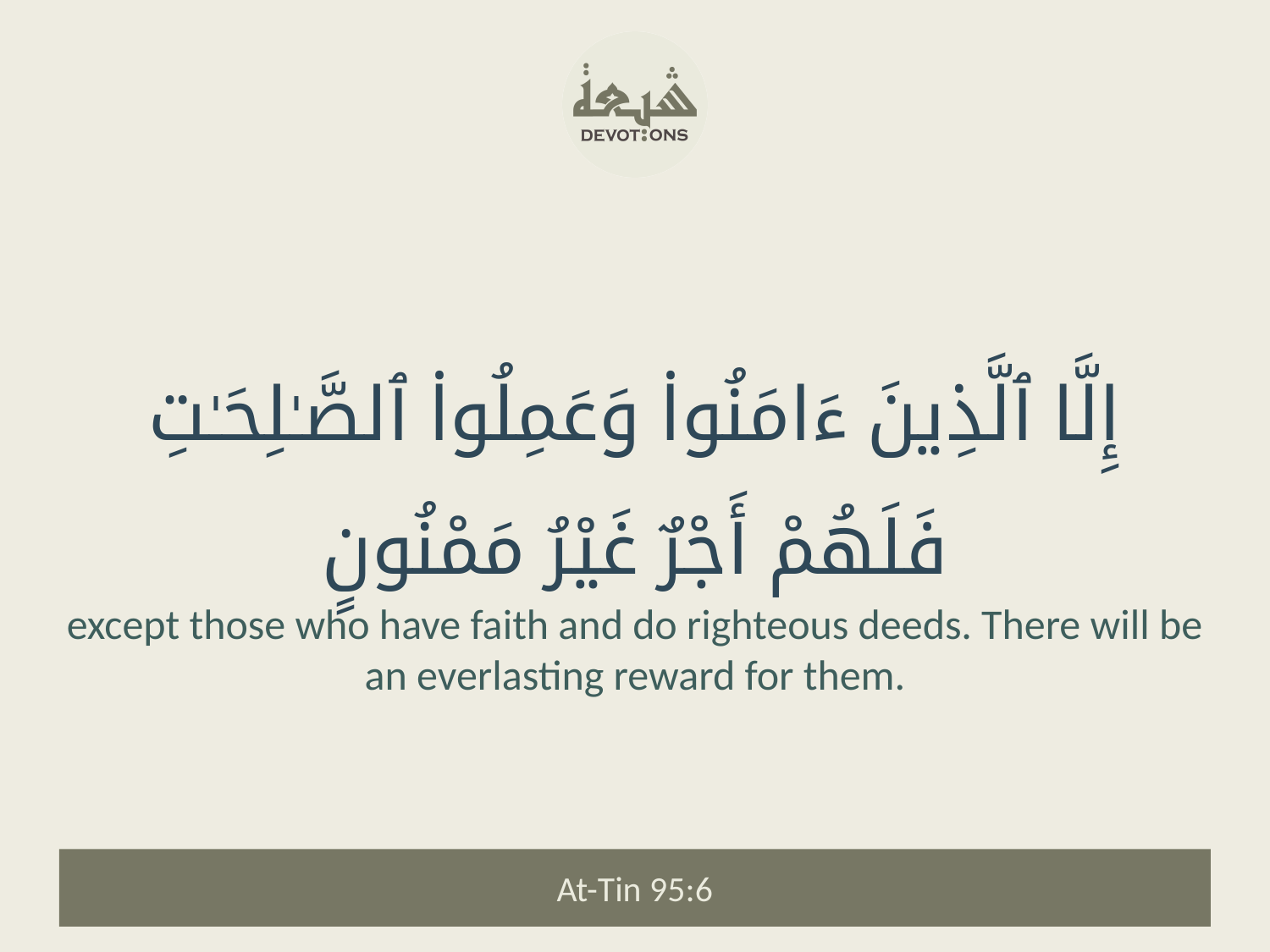

إِلَّا ٱلَّذِينَ ءَامَنُوا۟ وَعَمِلُوا۟ ٱلصَّـٰلِحَـٰتِ فَلَهُمْ أَجْرٌ غَيْرُ مَمْنُونٍ
except those who have faith and do righteous deeds. There will be an everlasting reward for them.
At-Tin 95:6